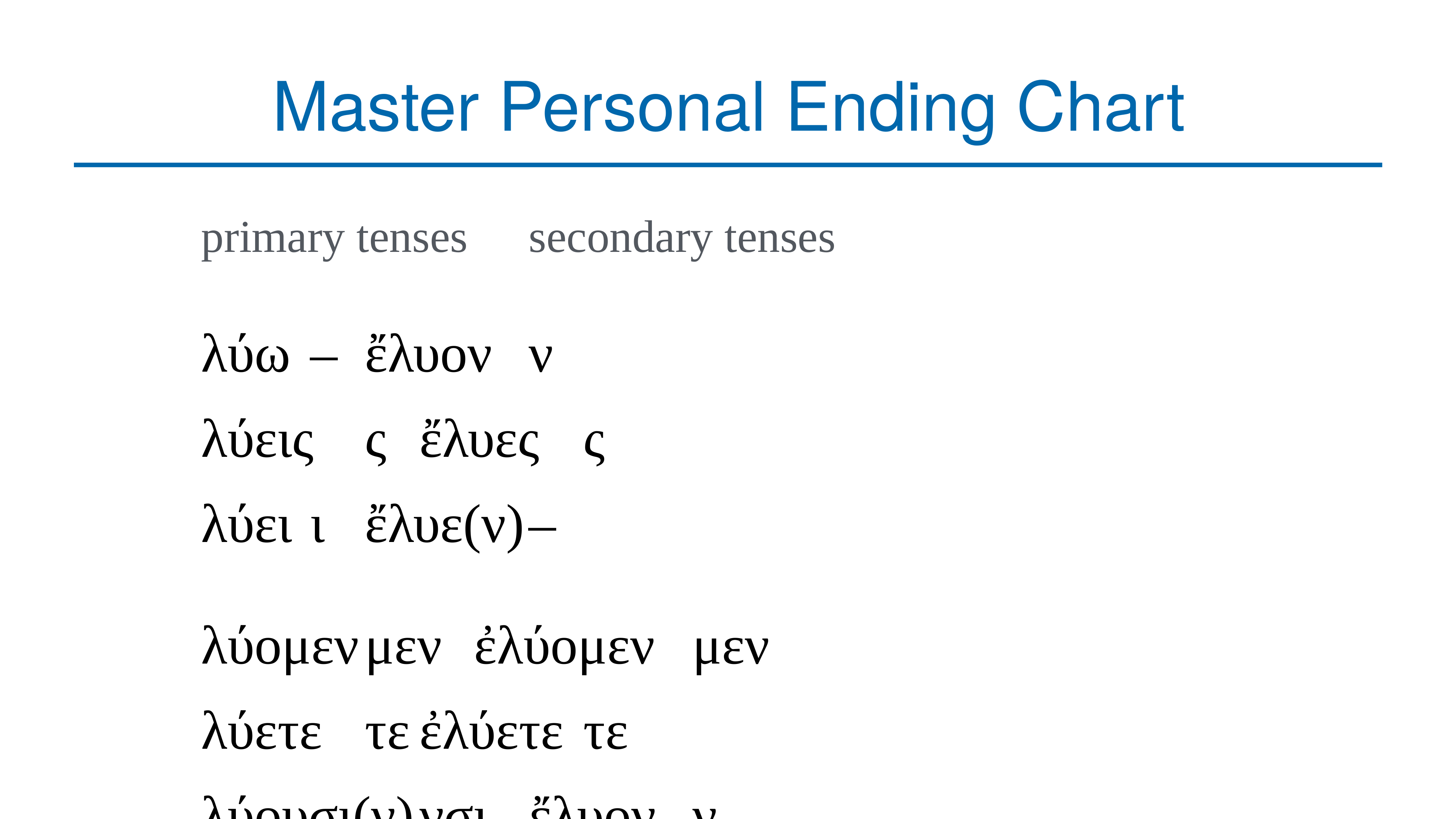

# Master Personal Ending Chart
primary tenses		secondary tenses
λύω	–	ἔλυον	ν
λύεις	ς	ἔλυες	ς
λύει	ι	ἔλυε(ν)	–
λύομεν	μεν	ἐλύομεν	μεν
λύετε	τε	ἐλύετε	τε
λύουσι(ν)	νσι	ἔλυον	ν